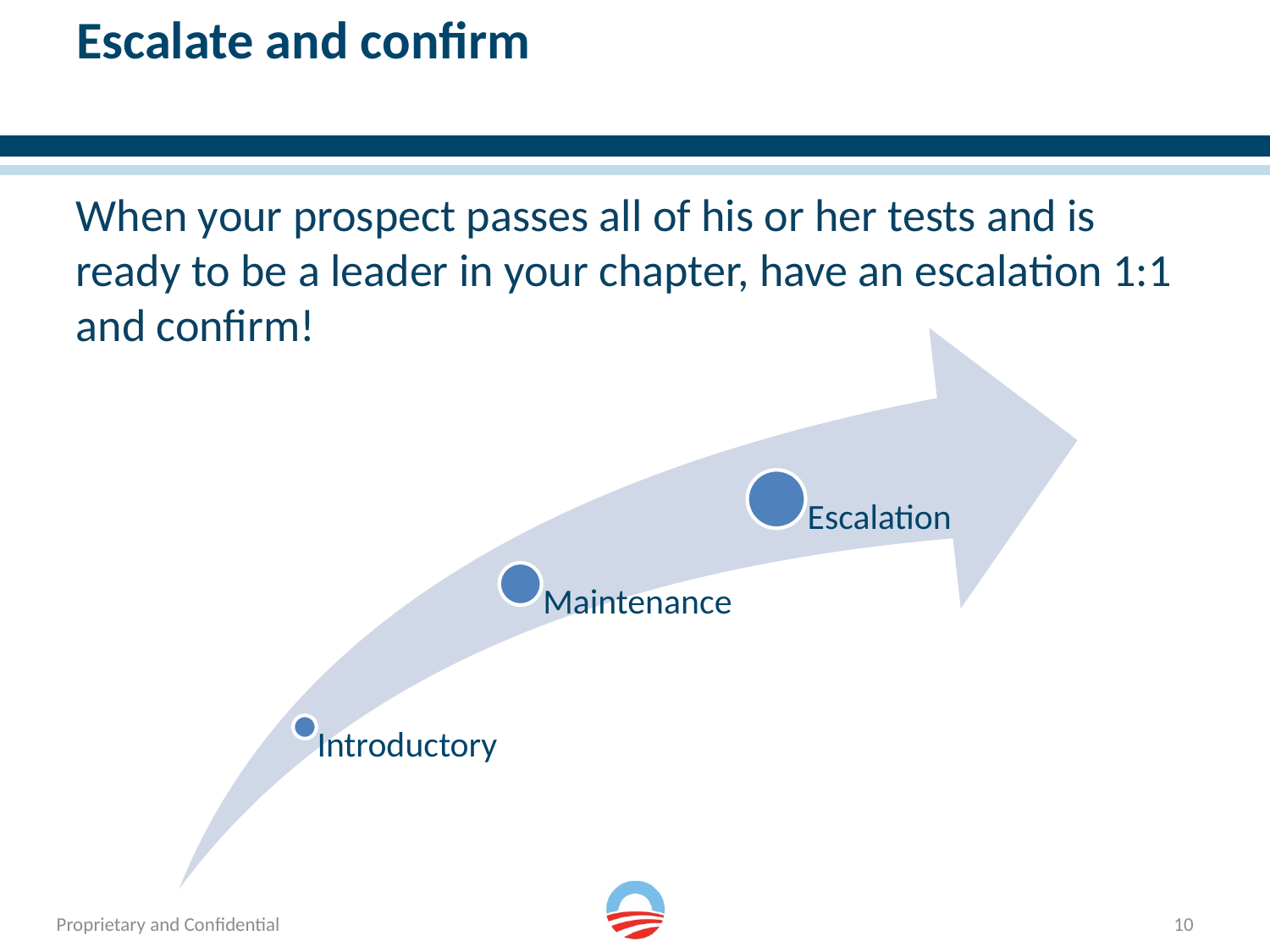

# Escalate and confirm
When your prospect passes all of his or her tests and is ready to be a leader in your chapter, have an escalation 1:1 and confirm!
Introductory
Maintenance
Escalation
10